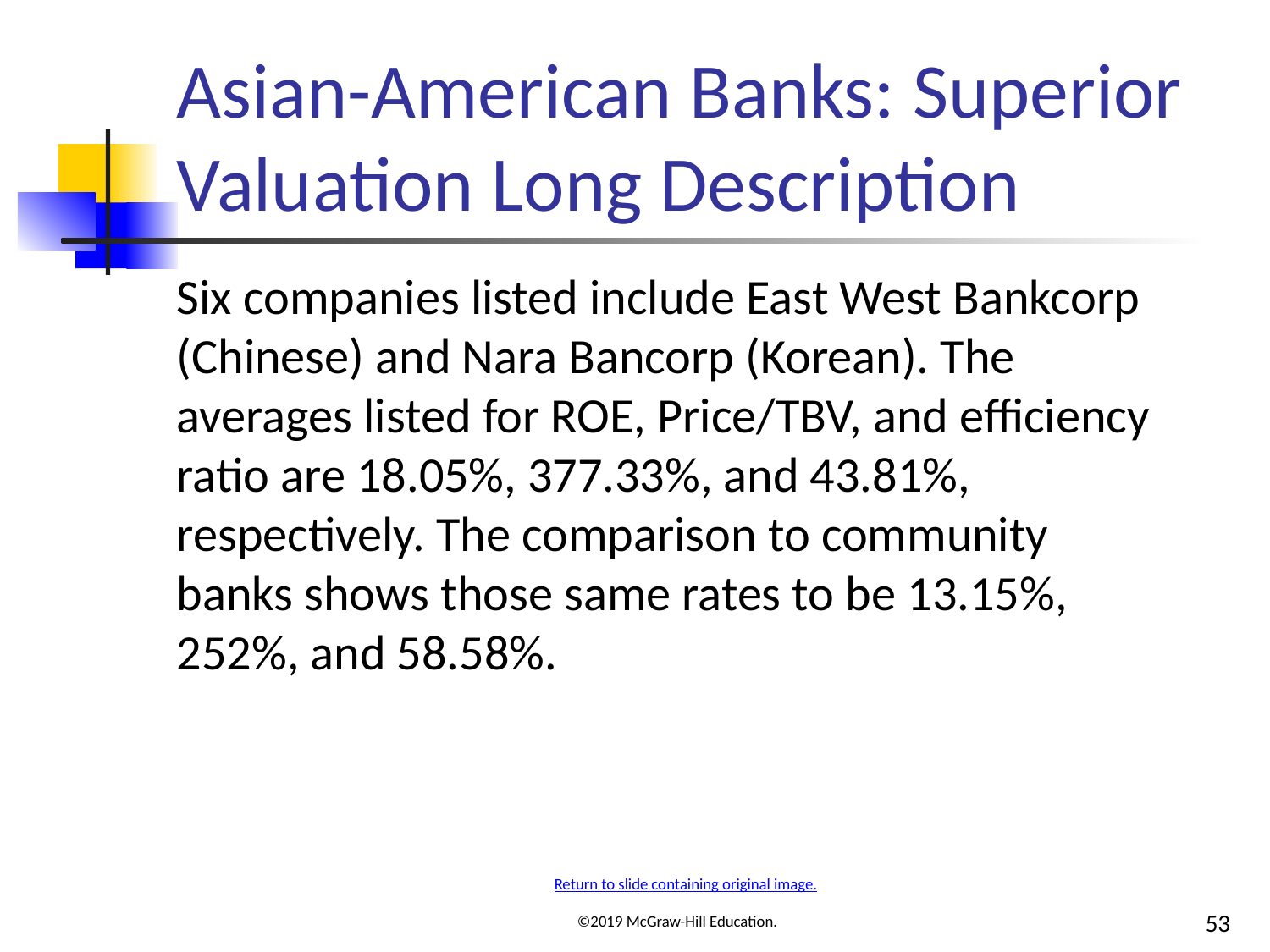

# Asian-American Banks: Superior Valuation Long Description
Six companies listed include East West Bankcorp (Chinese) and Nara Bancorp (Korean). The averages listed for ROE, Price/TBV, and efficiency ratio are 18.05%, 377.33%, and 43.81%, respectively. The comparison to community banks shows those same rates to be 13.15%, 252%, and 58.58%.
Return to slide containing original image.